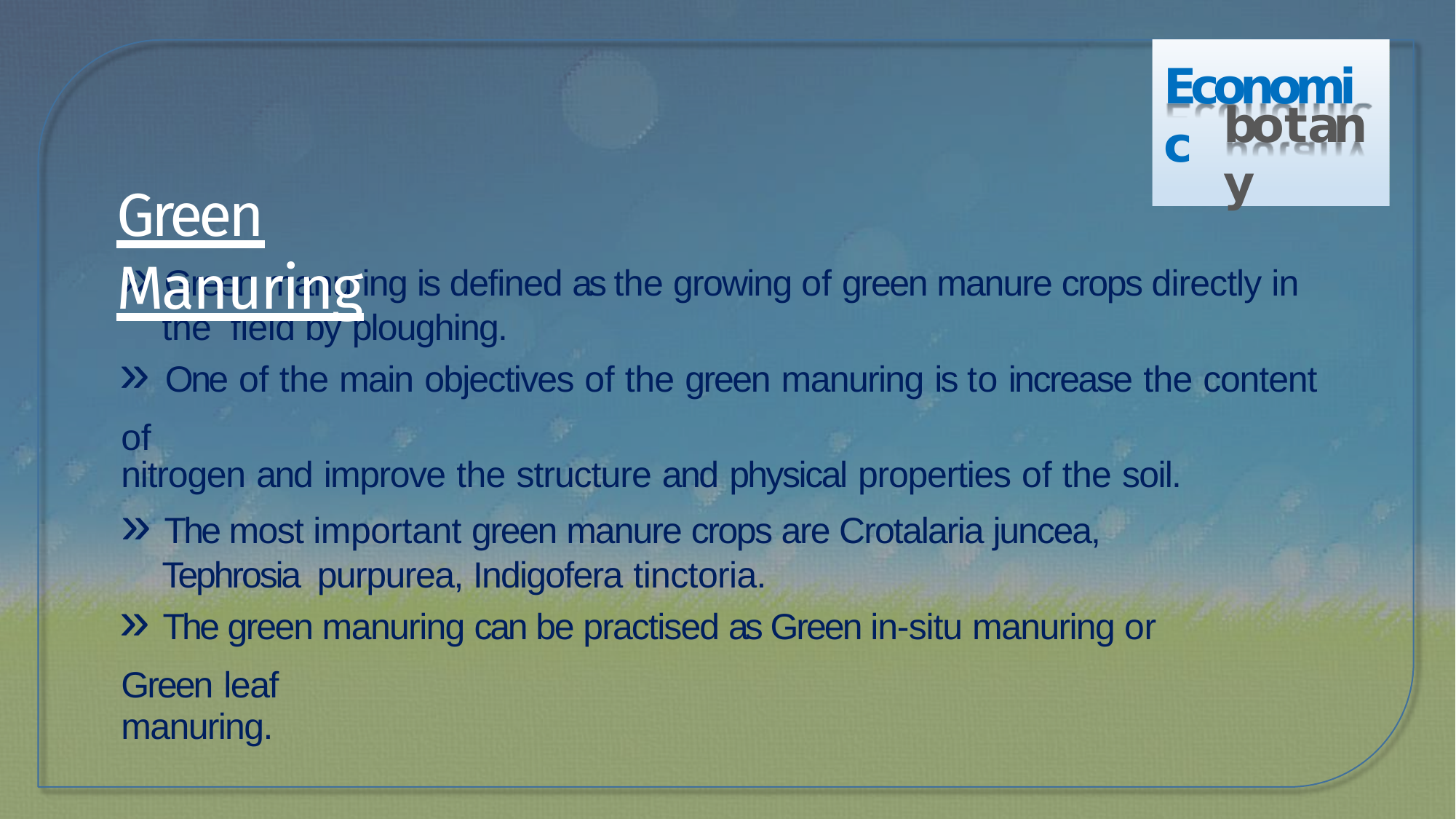

Economic
botany

# Green Manuring
» Green manuring is defined as the growing of green manure crops directly in the  field by ploughing.
» One of the main objectives of the green manuring is to increase the content of
nitrogen and improve the structure and physical properties of the soil.
» The most important green manure crops are Crotalaria juncea, Tephrosia  purpurea, Indigofera tinctoria.
» The green manuring can be practised as Green in-situ manuring or Green leaf
manuring.